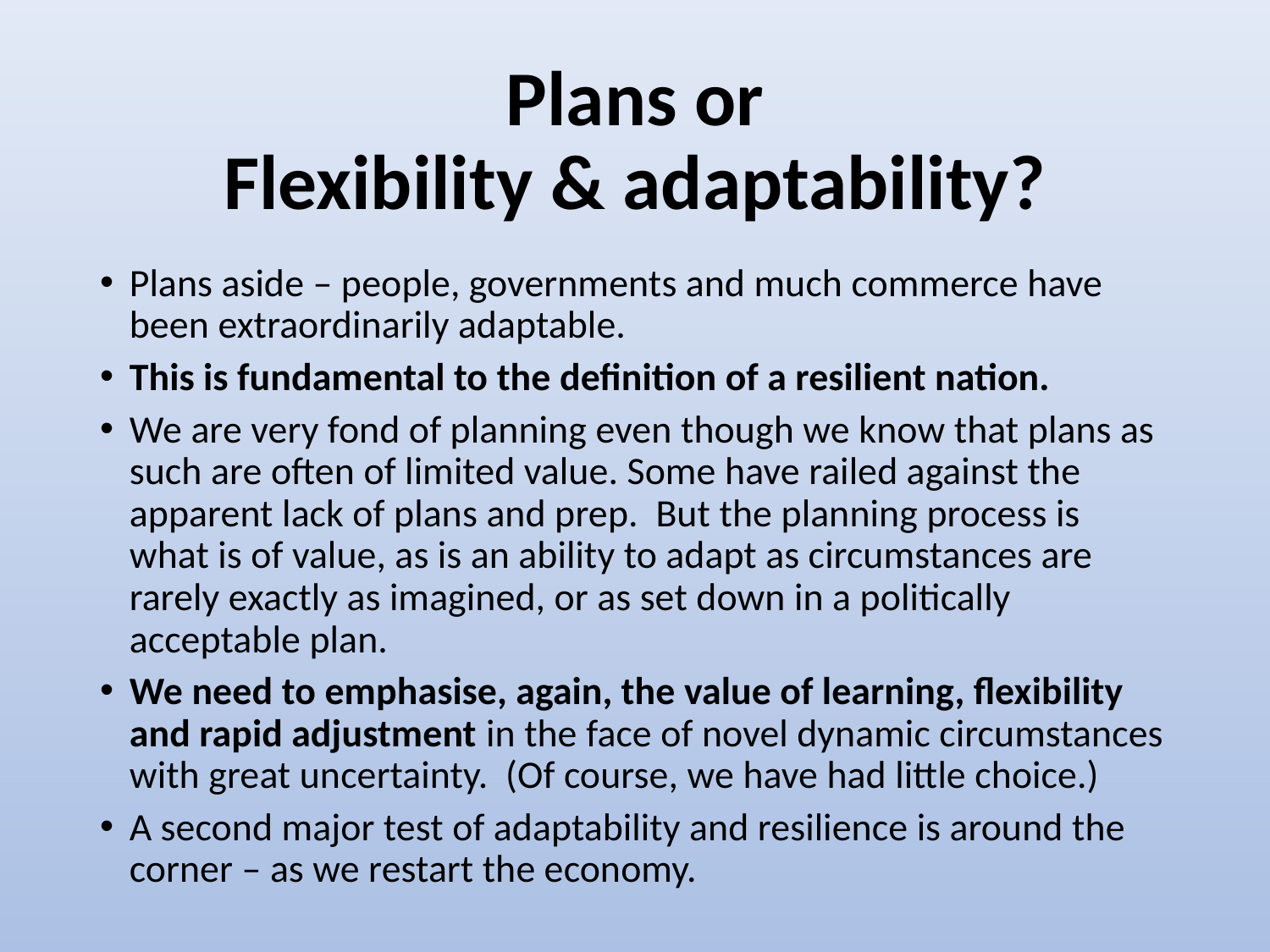

# Plans or Flexibility & adaptability?
Plans aside – people, governments and much commerce have been extraordinarily adaptable.
This is fundamental to the definition of a resilient nation.
We are very fond of planning even though we know that plans as such are often of limited value. Some have railed against the apparent lack of plans and prep.  But the planning process is what is of value, as is an ability to adapt as circumstances are rarely exactly as imagined, or as set down in a politically acceptable plan.
We need to emphasise, again, the value of learning, flexibility and rapid adjustment in the face of novel dynamic circumstances with great uncertainty.  (Of course, we have had little choice.)
A second major test of adaptability and resilience is around the corner – as we restart the economy.